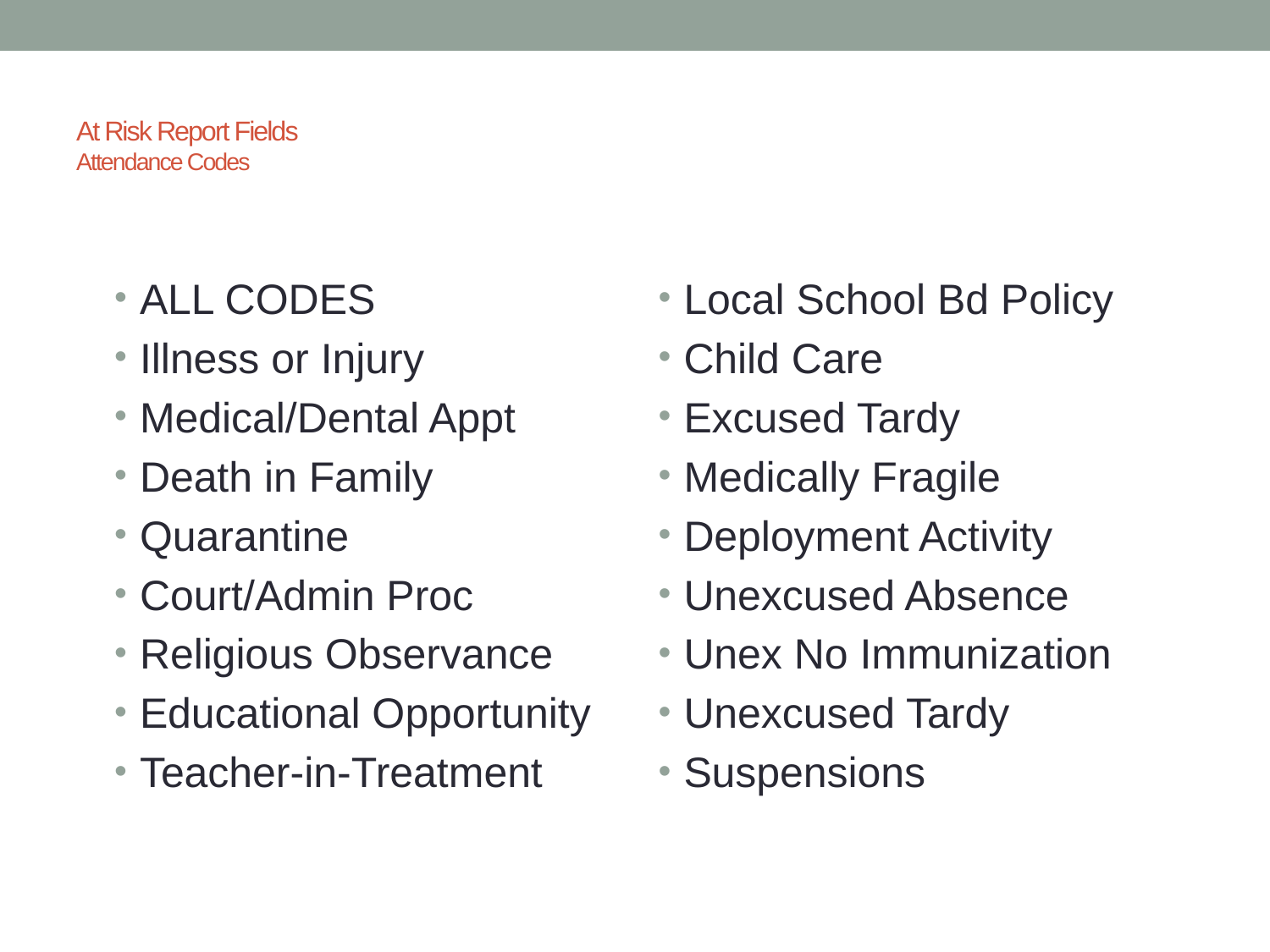

# At Risk Report Fields Attendance Codes
ALL CODES
Illness or Injury
Medical/Dental Appt
Death in Family
Quarantine
Court/Admin Proc
Religious Observance
Educational Opportunity
Teacher-in-Treatment

Local School Bd Policy
Child Care
Excused Tardy
Medically Fragile
Deployment Activity
Unexcused Absence
Unex No Immunization
Unexcused Tardy
Suspensions